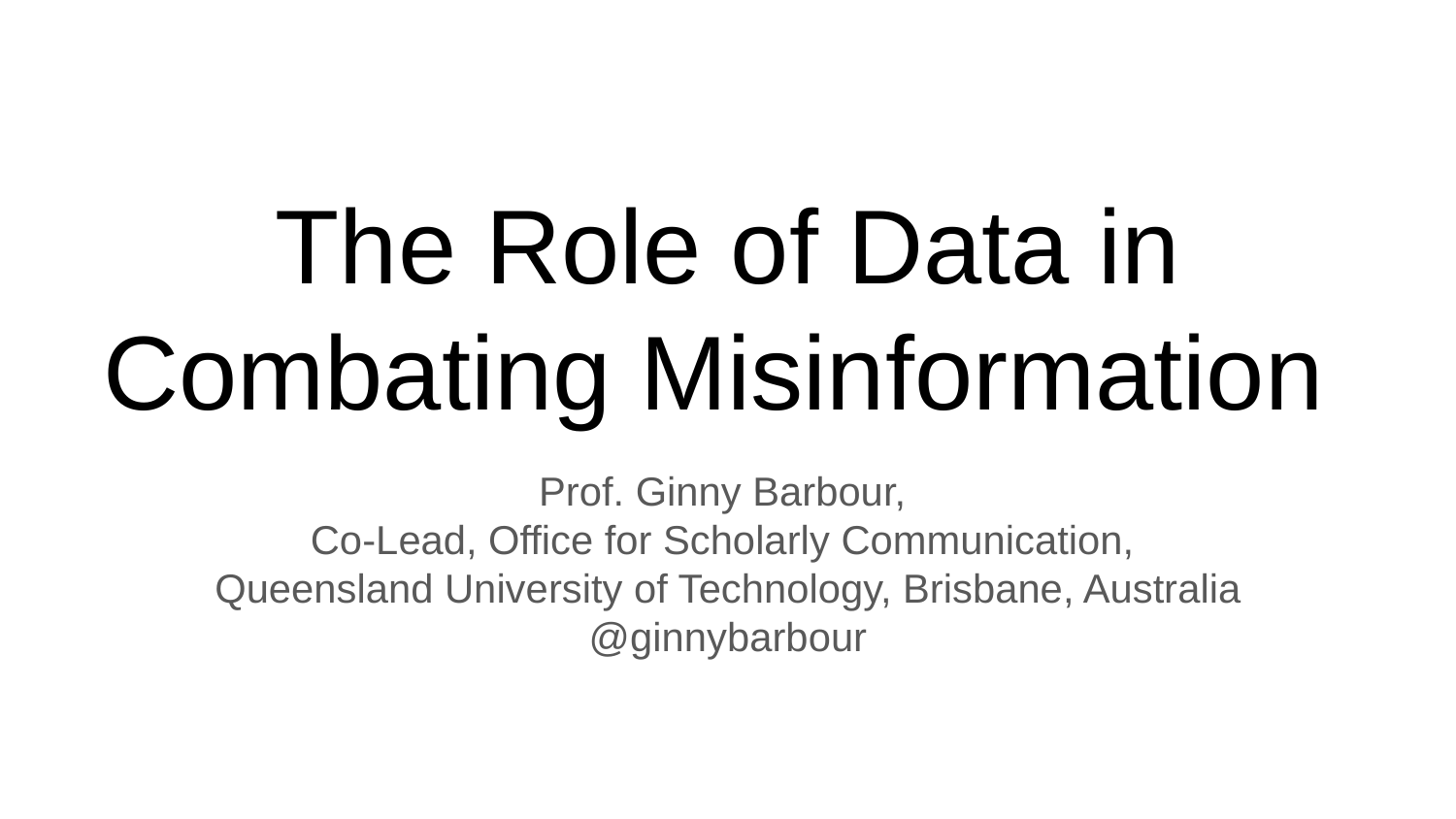

# The Role of Data in Combating Misinformation
Prof. Ginny Barbour,
Co-Lead, Office for Scholarly Communication,
Queensland University of Technology, Brisbane, Australia
@ginnybarbour